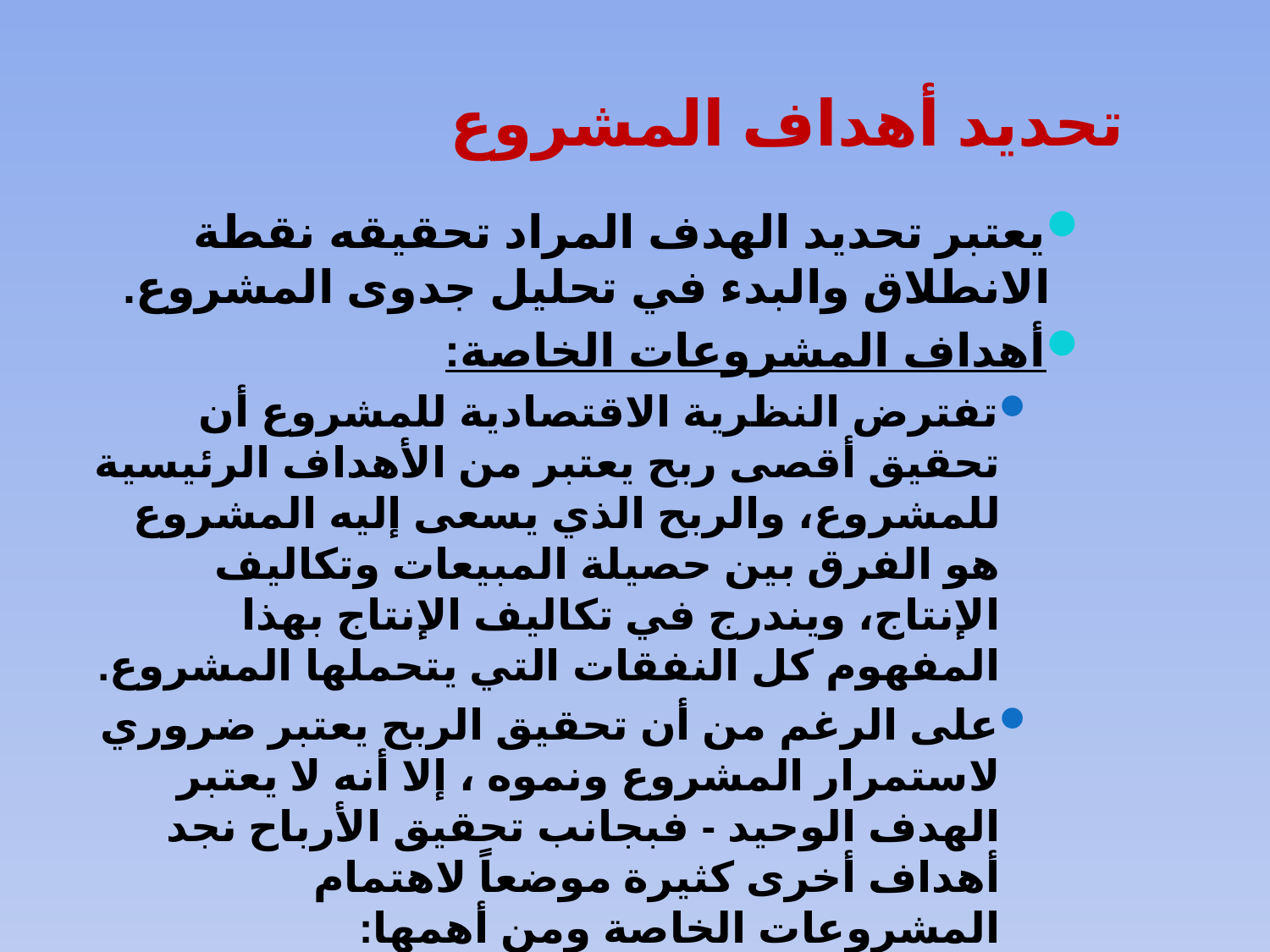

# تحديد أهداف المشروع
يعتبر تحديد الهدف المراد تحقيقه نقطة الانطلاق والبدء في تحليل جدوى المشروع.
أهداف المشروعات الخاصة:
تفترض النظرية الاقتصادية للمشروع أن تحقيق أقصى ربح يعتبر من الأهداف الرئيسية للمشروع، والربح الذي يسعى إليه المشروع هو الفرق بين حصيلة المبيعات وتكاليف الإنتاج، ويندرج في تكاليف الإنتاج بهذا المفهوم كل النفقات التي يتحملها المشروع.
على الرغم من أن تحقيق الربح يعتبر ضروري لاستمرار المشروع ونموه ، إلا أنه لا يعتبر الهدف الوحيد - فبجانب تحقيق الأرباح نجد أهداف أخرى كثيرة موضعاً لاهتمام المشروعات الخاصة ومن أهمها:

الدكتور عيسى قداده
11